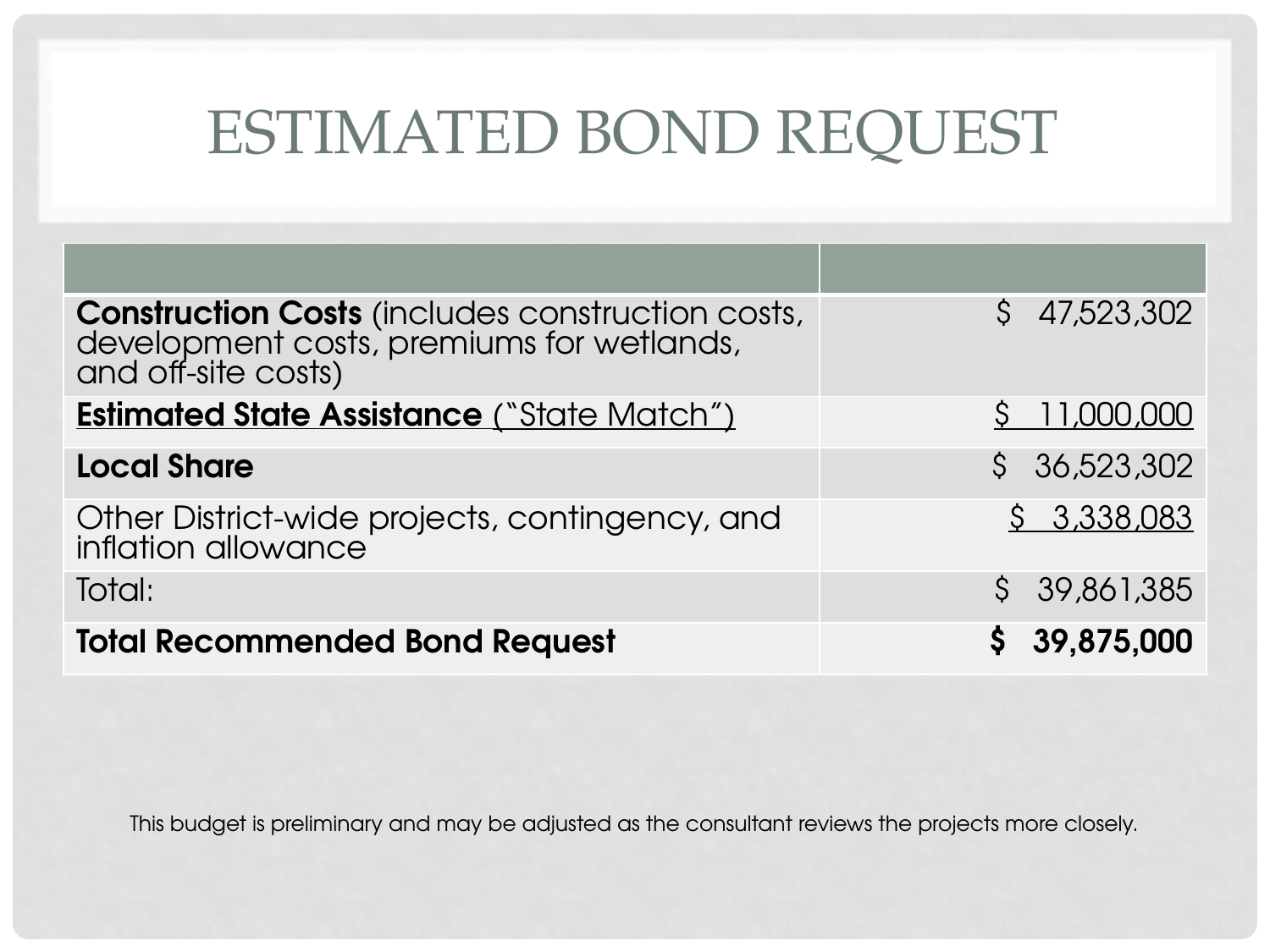

# Estimated Bond Request
|  |  |
| --- | --- |
| Construction Costs (includes construction costs, development costs, premiums for wetlands, and off-site costs) | $ 47,523,302 |
| Estimated State Assistance (“State Match”) | $ 11,000,000 |
| Local Share | $ 36,523,302 |
| Other District-wide projects, contingency, and inflation allowance | $ 3,338,083 |
| Total: | $ 39,861,385 |
| Total Recommended Bond Request | $ 39,875,000 |
This budget is preliminary and may be adjusted as the consultant reviews the projects more closely.